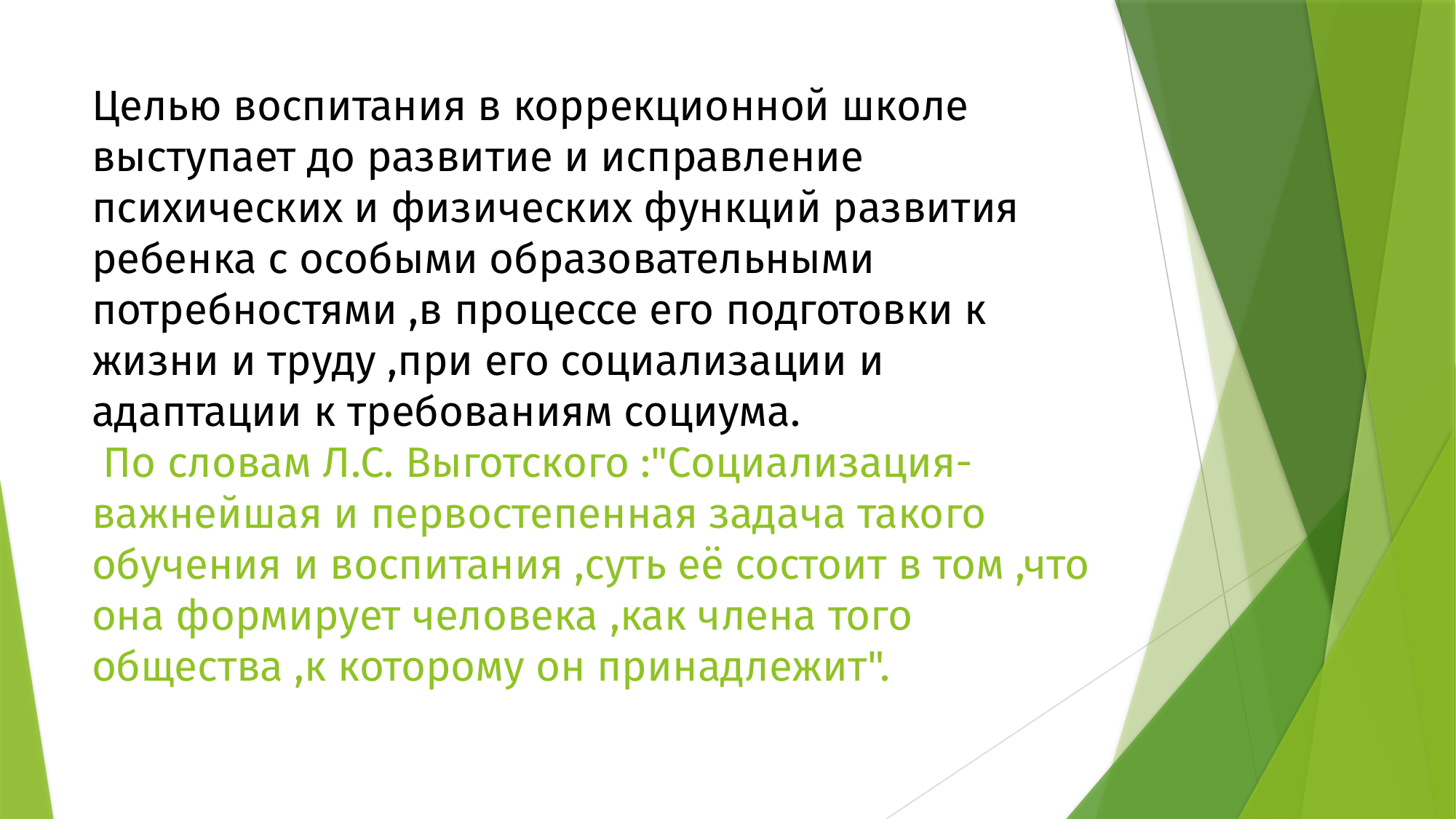

# Целью воспитания в коррекционной школе выступает до развитие и исправление психических и физических функций развития ребенка с особыми образовательными потребностями ,в процессе его подготовки к жизни и труду ,при его социализации и адаптации к требованиям социума.  По словам Л.С. Выготского :"Социализация- важнейшая и первостепенная задача такого обучения и воспитания ,суть её состоит в том ,что она формирует человека ,как члена того общества ,к которому он принадлежит".